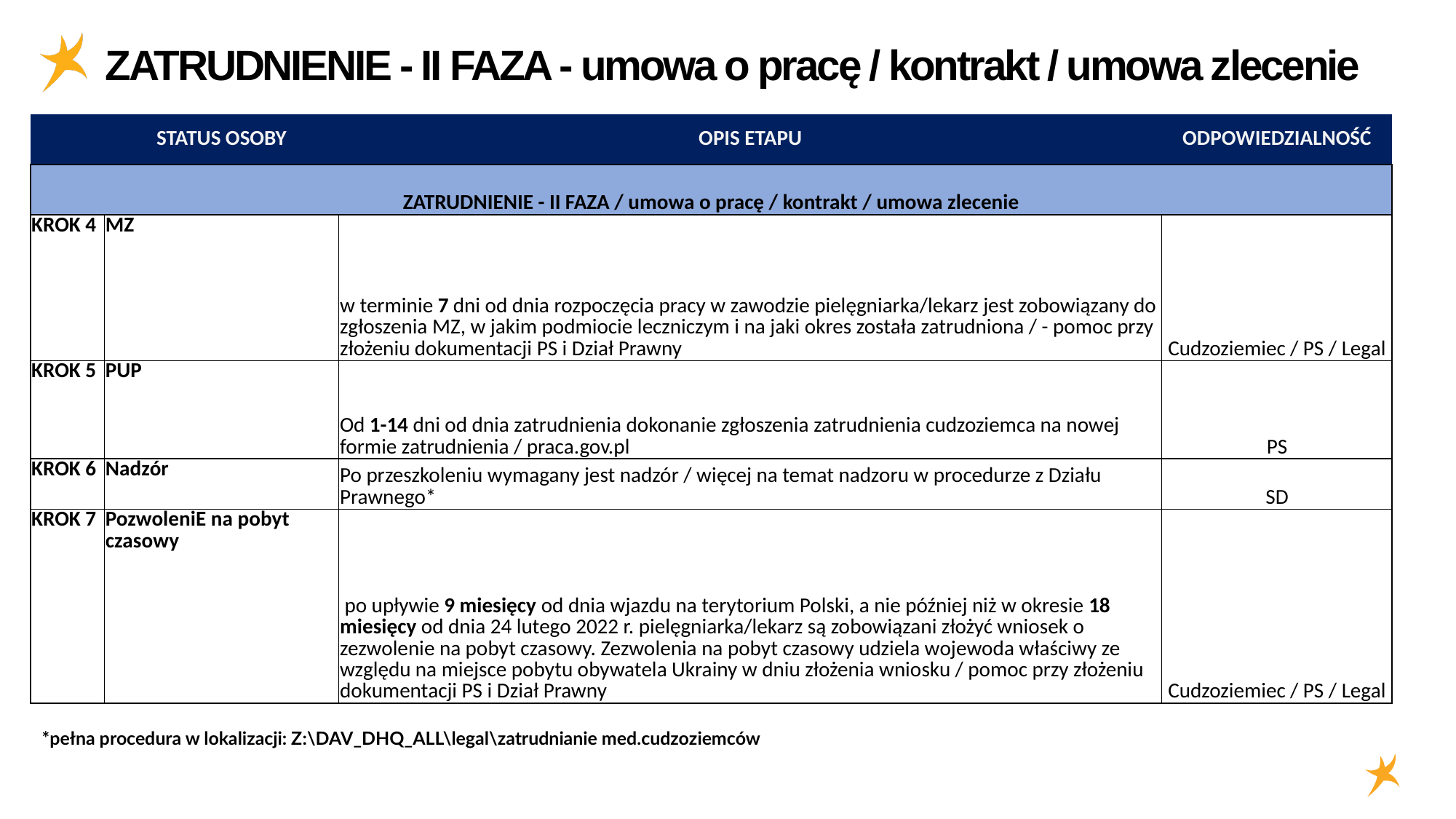

# ZATRUDNIENIE - II FAZA - umowa o pracę / kontrakt / umowa zlecenie
|  | STATUS OSOBY | OPIS ETAPU | ODPOWIEDZIALNOŚĆ |
| --- | --- | --- | --- |
| ZATRUDNIENIE - II FAZA / umowa o pracę / kontrakt / umowa zlecenie |  |  |  |
| KROK 4 | MZ | w terminie 7 dni od dnia rozpoczęcia pracy w zawodzie pielęgniarka/lekarz jest zobowiązany do zgłoszenia MZ, w jakim podmiocie leczniczym i na jaki okres została zatrudniona / - pomoc przy złożeniu dokumentacji PS i Dział Prawny | Cudzoziemiec / PS / Legal |
| KROK 5 | PUP | Od 1-14 dni od dnia zatrudnienia dokonanie zgłoszenia zatrudnienia cudzoziemca na nowej formie zatrudnienia / praca.gov.pl | PS |
| KROK 6 | Nadzór | Po przeszkoleniu wymagany jest nadzór / więcej na temat nadzoru w procedurze z Działu Prawnego\* | SD |
| KROK 7 | PozwoleniE na pobyt czasowy | po upływie 9 miesięcy od dnia wjazdu na terytorium Polski, a nie później niż w okresie 18 miesięcy od dnia 24 lutego 2022 r. pielęgniarka/lekarz są zobowiązani złożyć wniosek o zezwolenie na pobyt czasowy. Zezwolenia na pobyt czasowy udziela wojewoda właściwy ze względu na miejsce pobytu obywatela Ukrainy w dniu złożenia wniosku / pomoc przy złożeniu dokumentacji PS i Dział Prawny | Cudzoziemiec / PS / Legal |
*pełna procedura w lokalizacji: Z:\DAV_DHQ_ALL\legal\zatrudnianie med.cudzoziemców